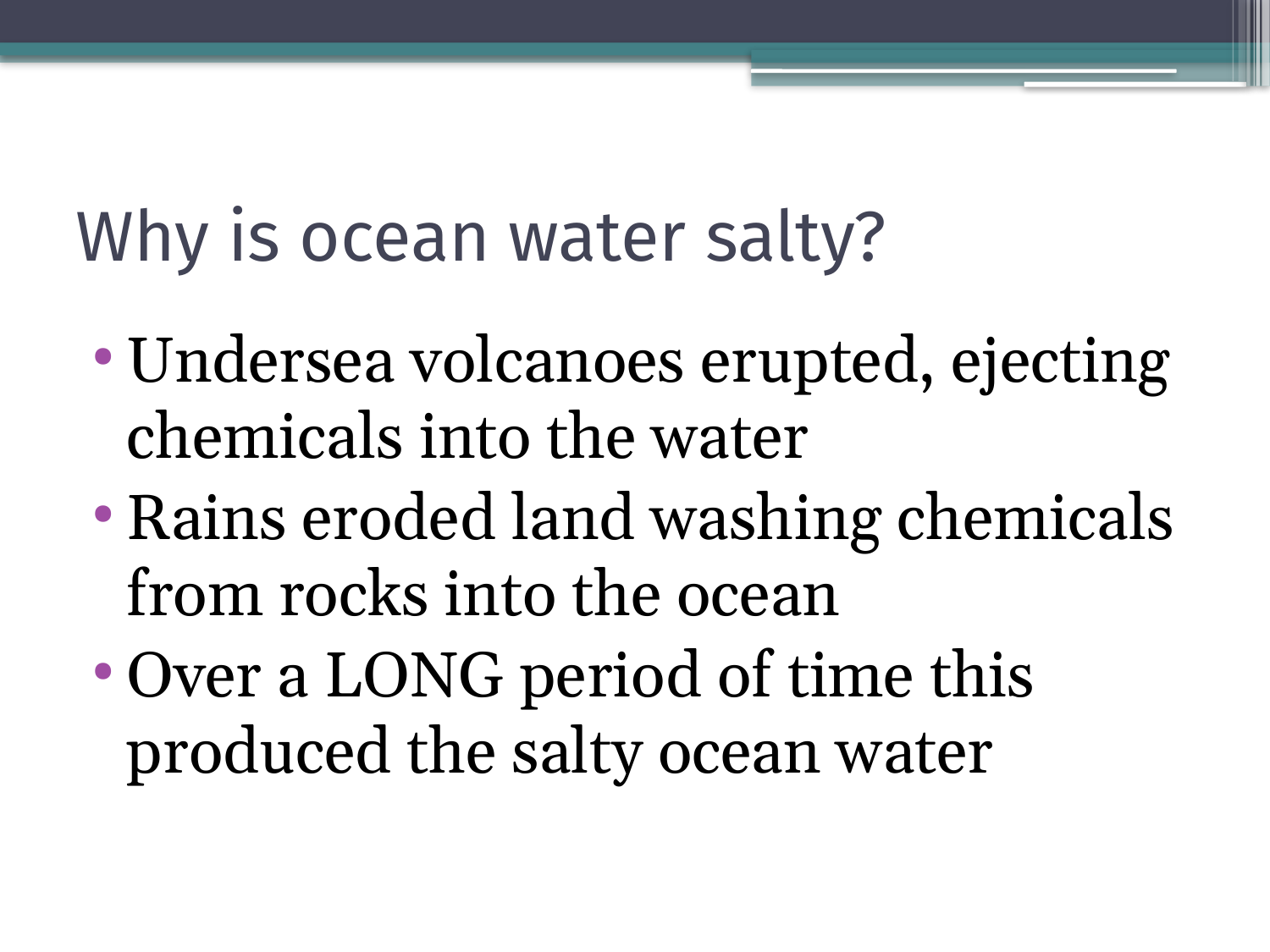

# Why is ocean water salty?
Undersea volcanoes erupted, ejecting chemicals into the water
Rains eroded land washing chemicals from rocks into the ocean
Over a LONG period of time this produced the salty ocean water